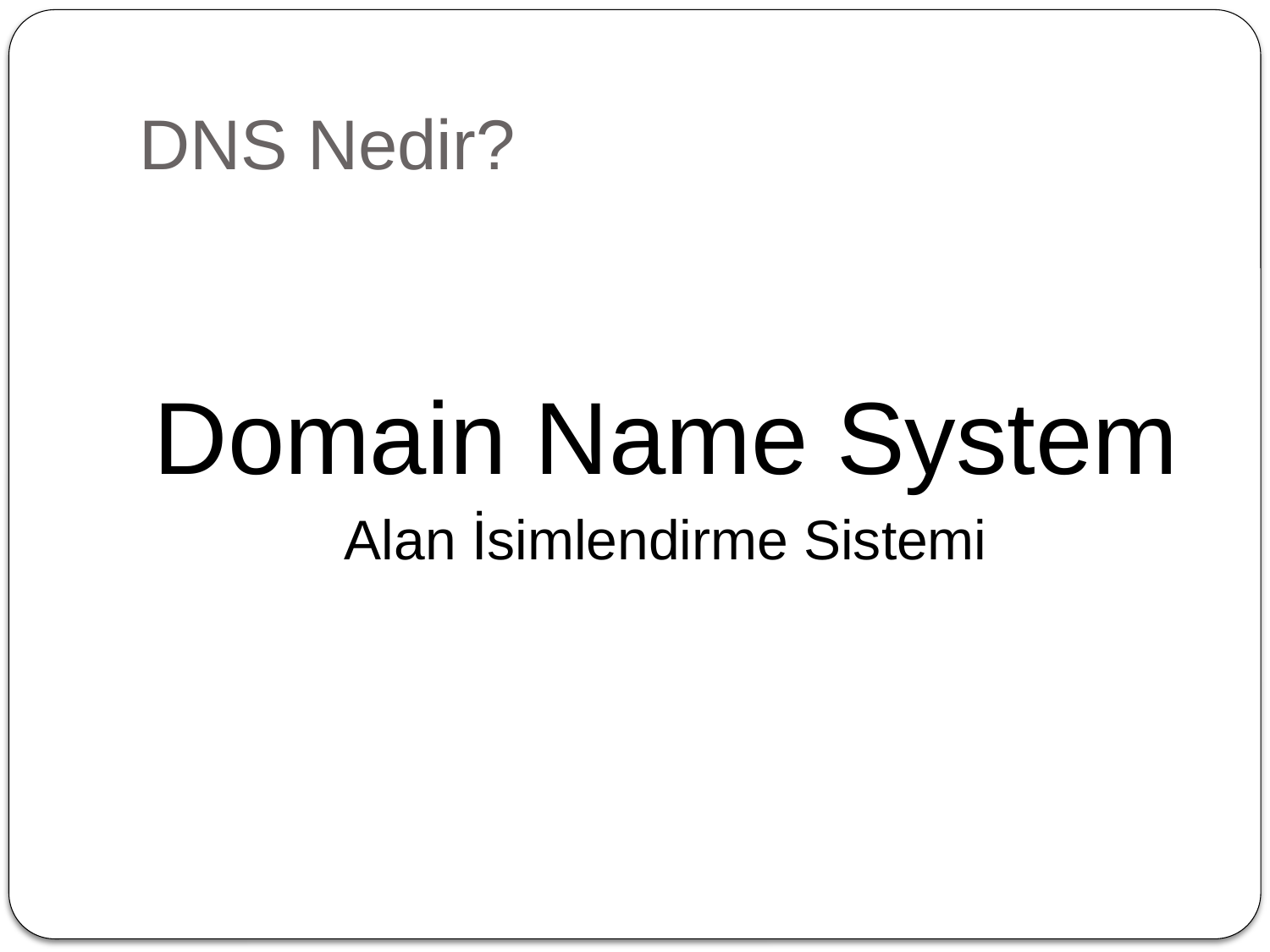

# DNS Nedir?
Domain Name System
Alan İsimlendirme Sistemi